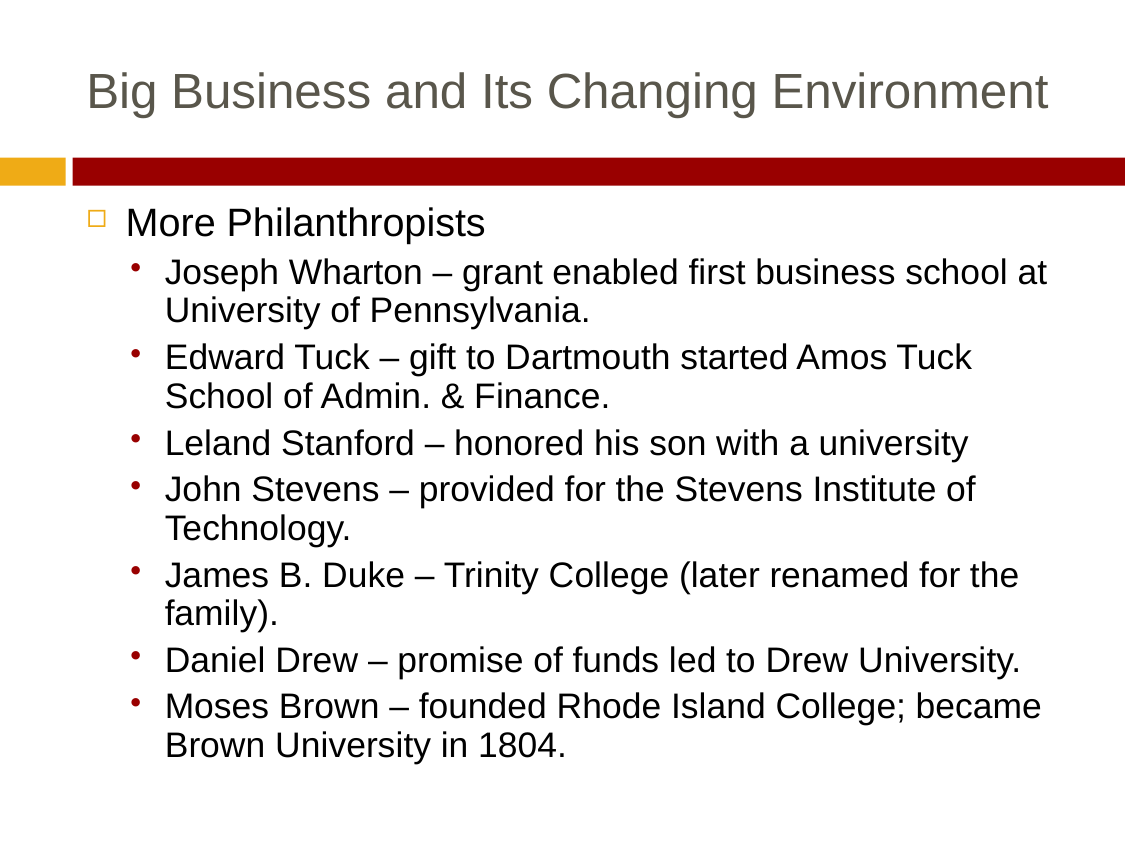

# Big Business and Its Changing Environment
More Philanthropists
Joseph Wharton – grant enabled first business school at University of Pennsylvania.
Edward Tuck – gift to Dartmouth started Amos Tuck School of Admin. & Finance.
Leland Stanford – honored his son with a university
John Stevens – provided for the Stevens Institute of Technology.
James B. Duke – Trinity College (later renamed for the family).
Daniel Drew – promise of funds led to Drew University.
Moses Brown – founded Rhode Island College; became Brown University in 1804.